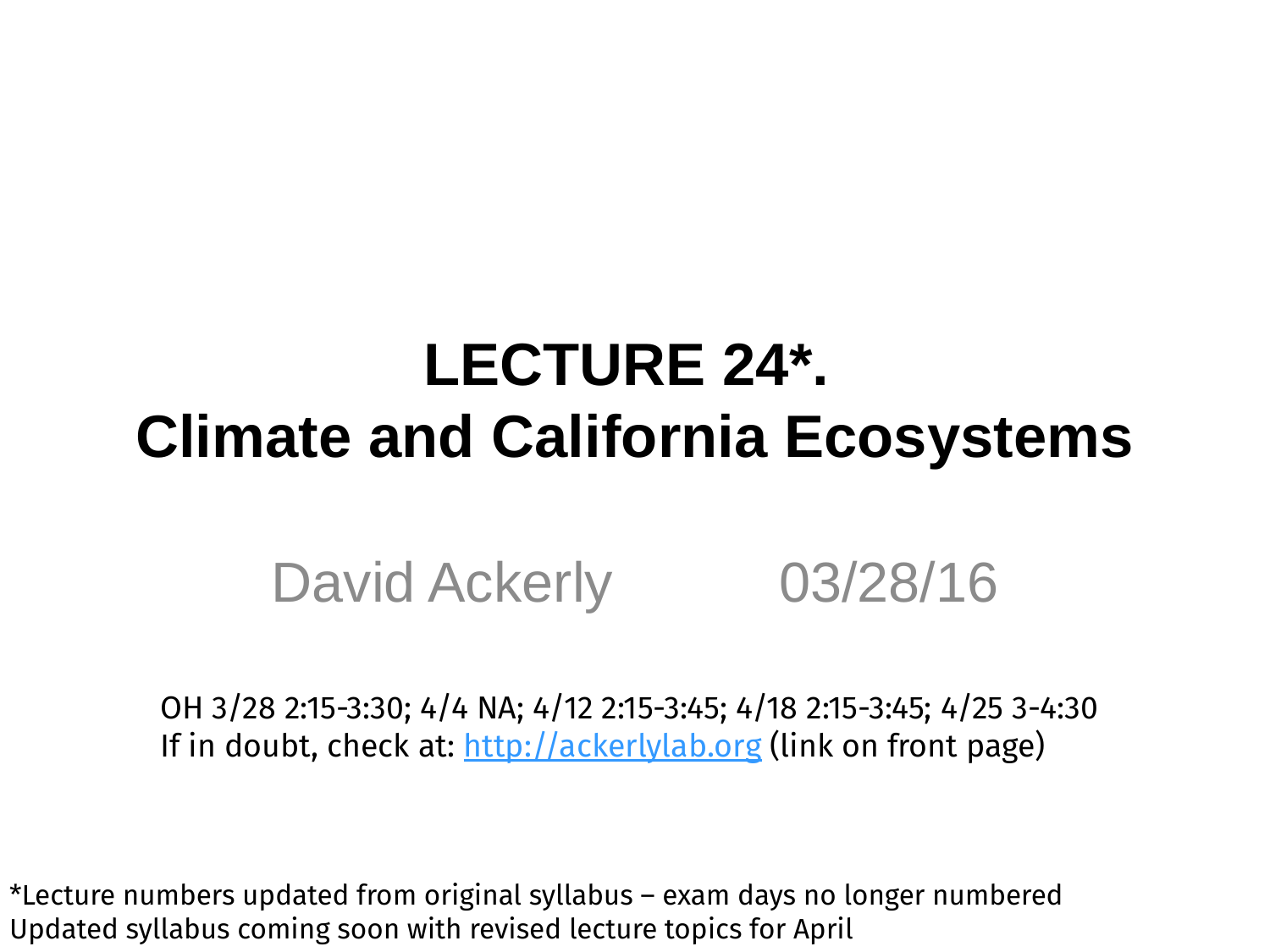

# LECTURE 24*. Climate and California Ecosystems
David Ackerly		03/28/16
OH 3/28 2:15-3:30; 4/4 NA; 4/12 2:15-3:45; 4/18 2:15-3:45; 4/25 3-4:30
If in doubt, check at: http://ackerlylab.org (link on front page)
*Lecture numbers updated from original syllabus – exam days no longer numbered
Updated syllabus coming soon with revised lecture topics for April